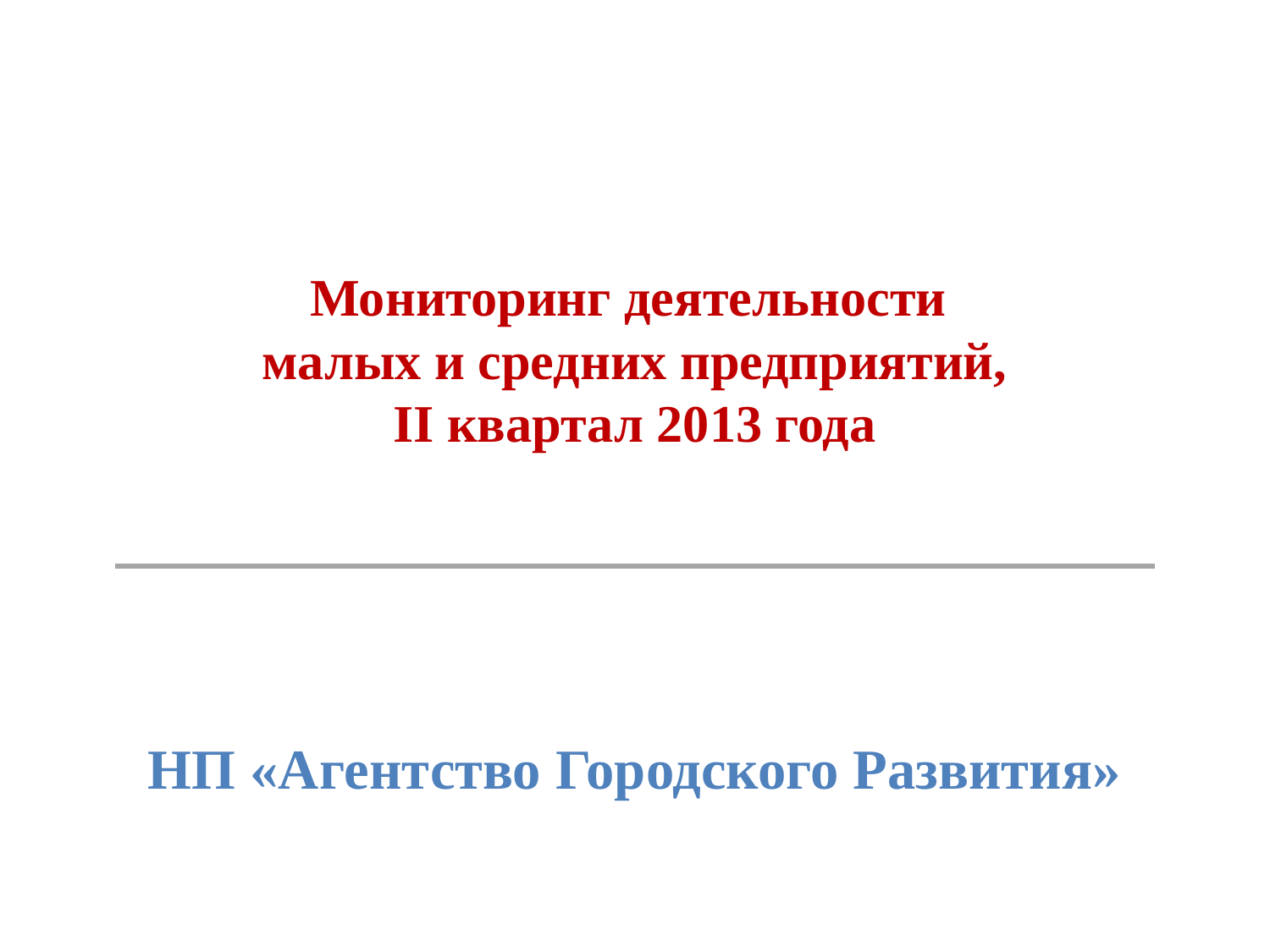

# Мониторинг деятельности малых и средних предприятий, II квартал 2013 года
НП «Агентство Городского Развития»